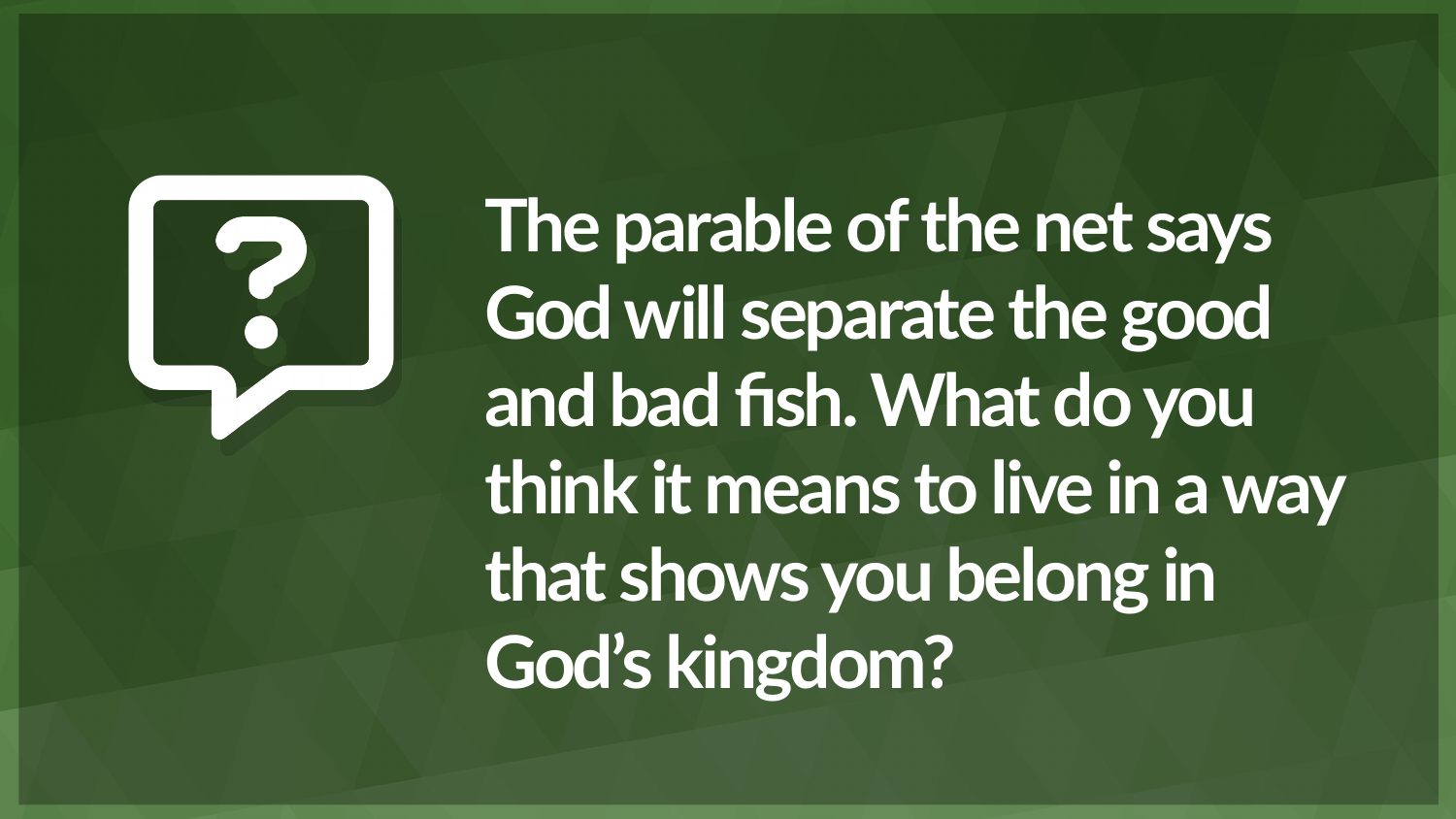

# The parable of the net says God will separate the good and bad fish. What do you think it means to live in a way that shows you belong in God’s kingdom?